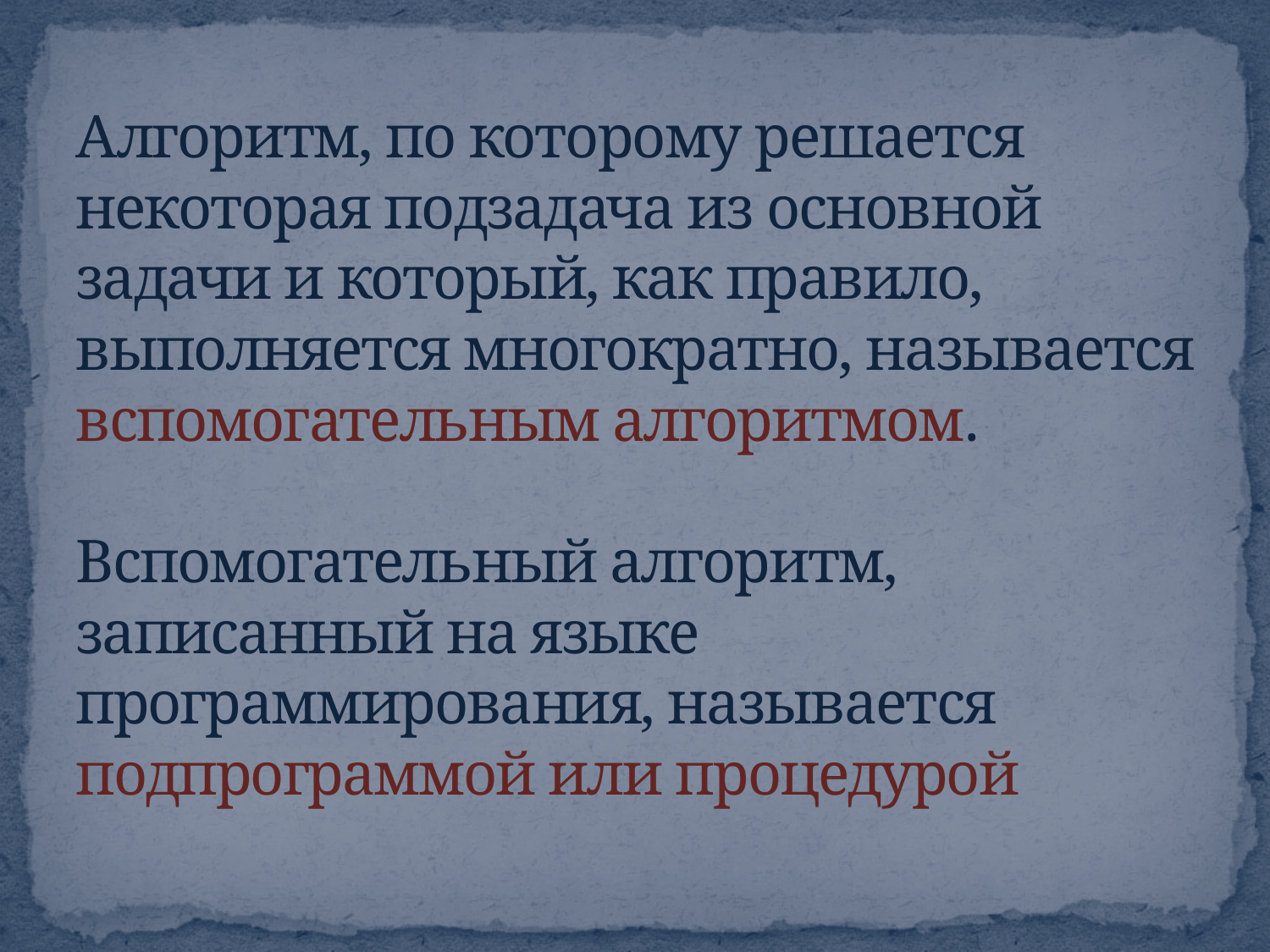

# Алгоритм, по которому решается некоторая подзадача из основной задачи и который, как правило, выполняется многократно, называется вспомогательным алгоритмом. Вспомогательный алгоритм, записанный на языке программирования, называется подпрограммой или процедурой